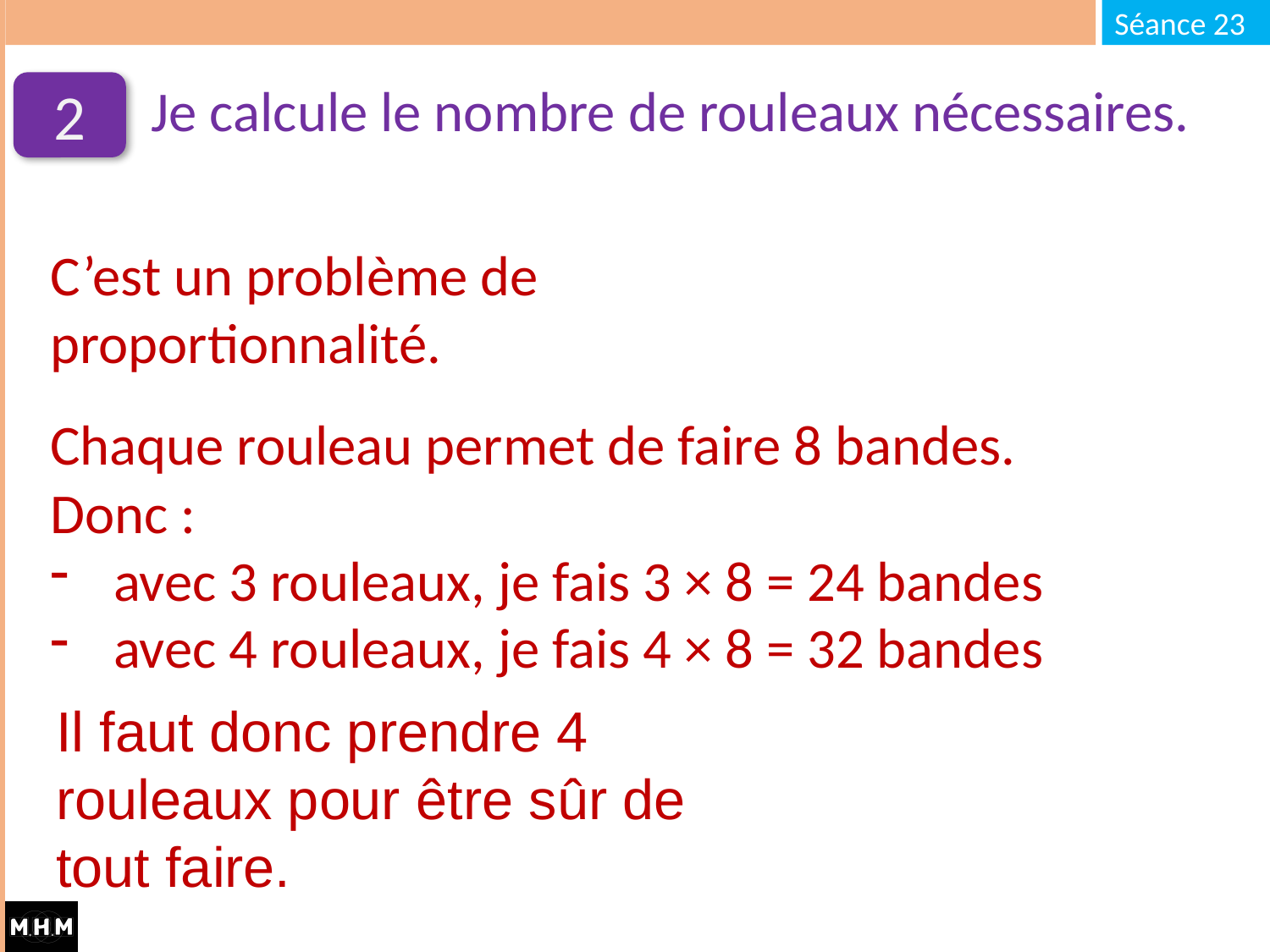

Je calcule le nombre de rouleaux nécessaires.
2
C’est un problème de proportionnalité.
Chaque rouleau permet de faire 8 bandes.
Donc :
avec 3 rouleaux, je fais 3 × 8 = 24 bandes
avec 4 rouleaux, je fais 4 × 8 = 32 bandes

Il faut donc prendre 4 rouleaux pour être sûr de tout faire.